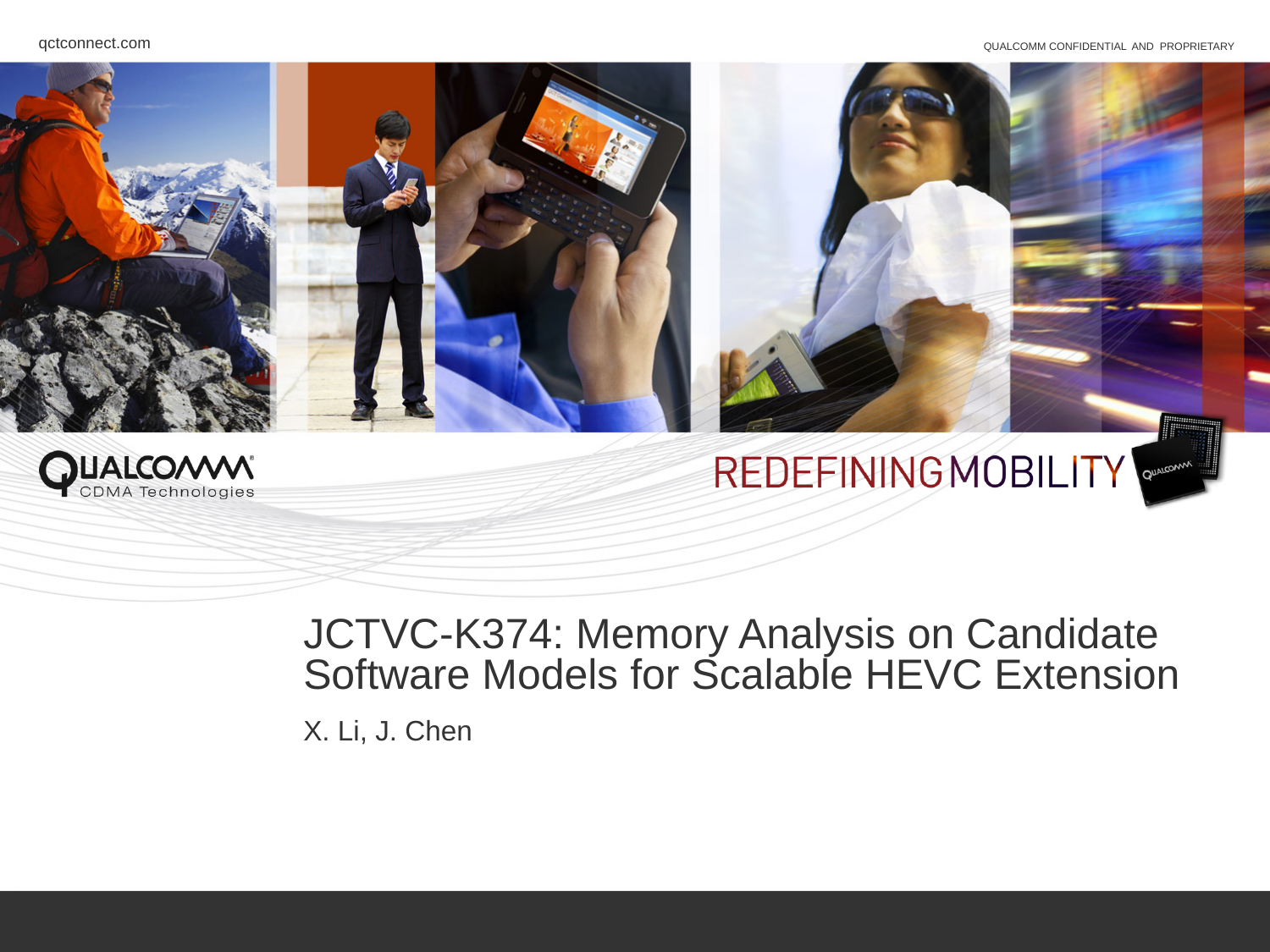

# JCTVC-K374: Memory Analysis on Candidate Software Models for Scalable HEVC Extension
X. Li, J. Chen